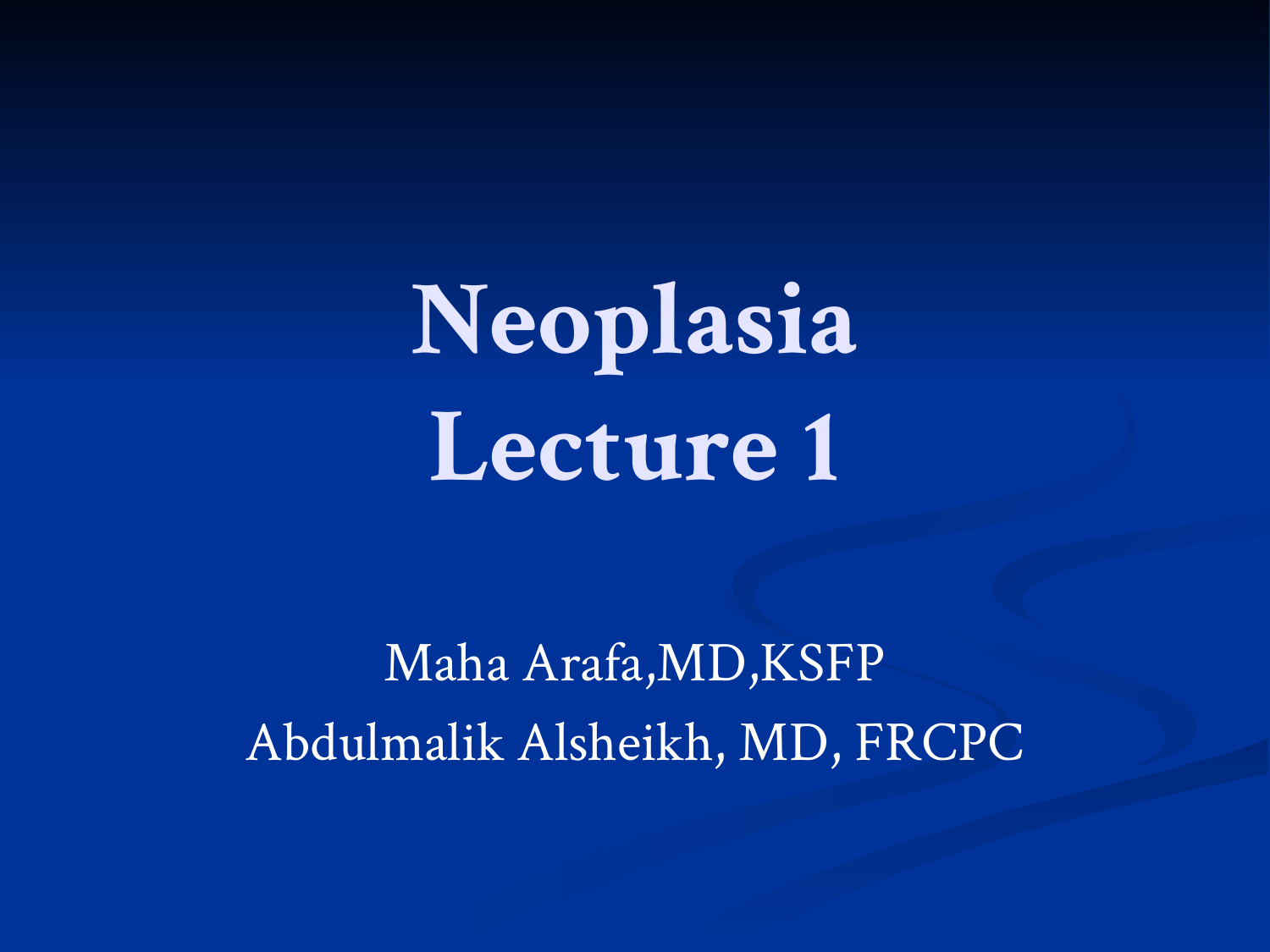

# Neoplasia Lecture 1

Maha Arafa,MD,KSFP
Abdulmalik Alsheikh, MD, FRCPC